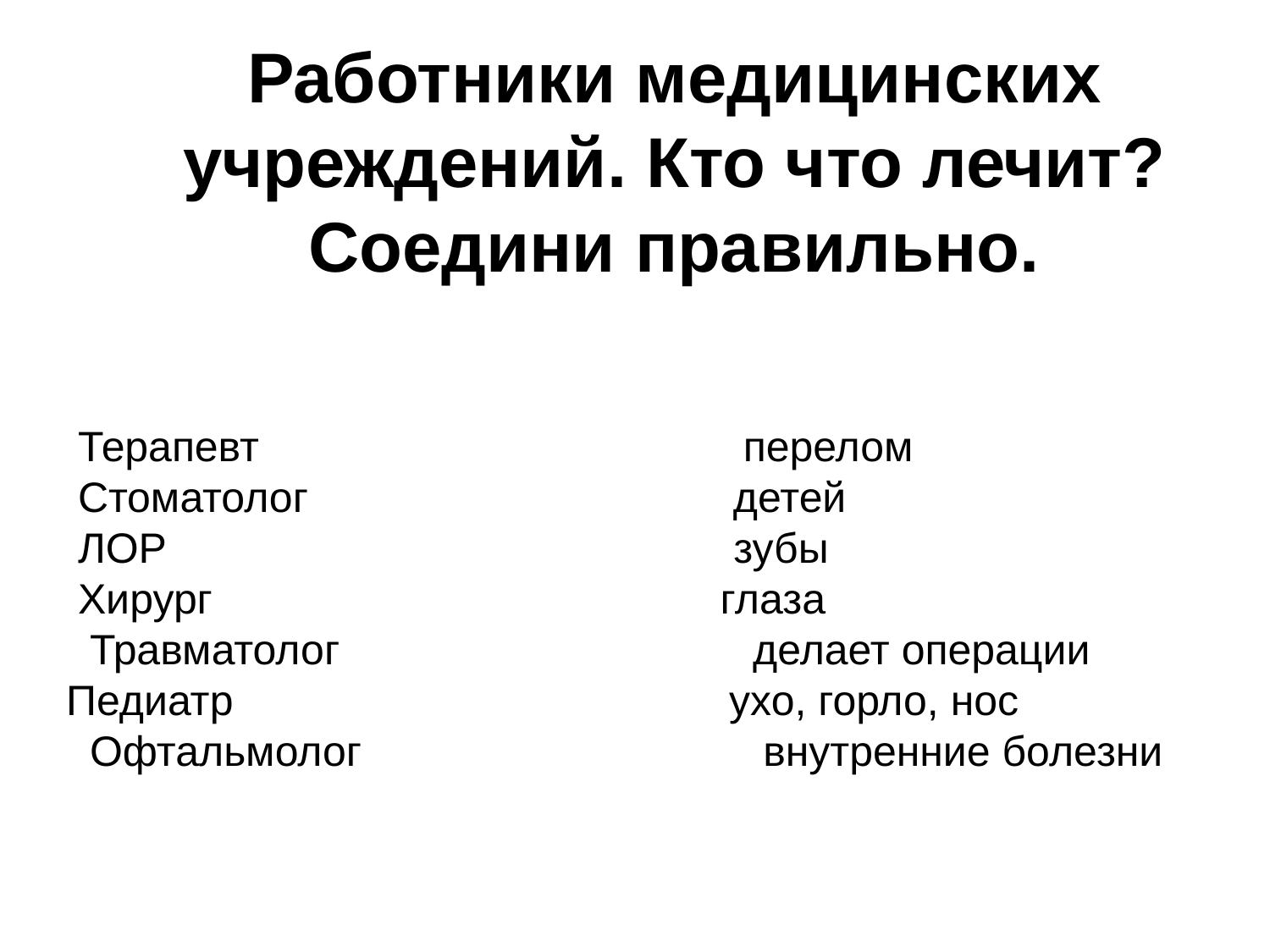

# Работники медицинских учреждений. Кто что лечит? Соедини правильно.

   Терапевт                                         перелом
   Стоматолог                                    детей
   ЛОР                                                зубы
   Хирург                                           глаза
    Травматолог                                   делает операции
  Педиатр                                          ухо, горло, нос
    Офтальмолог                                  внутренние болезни